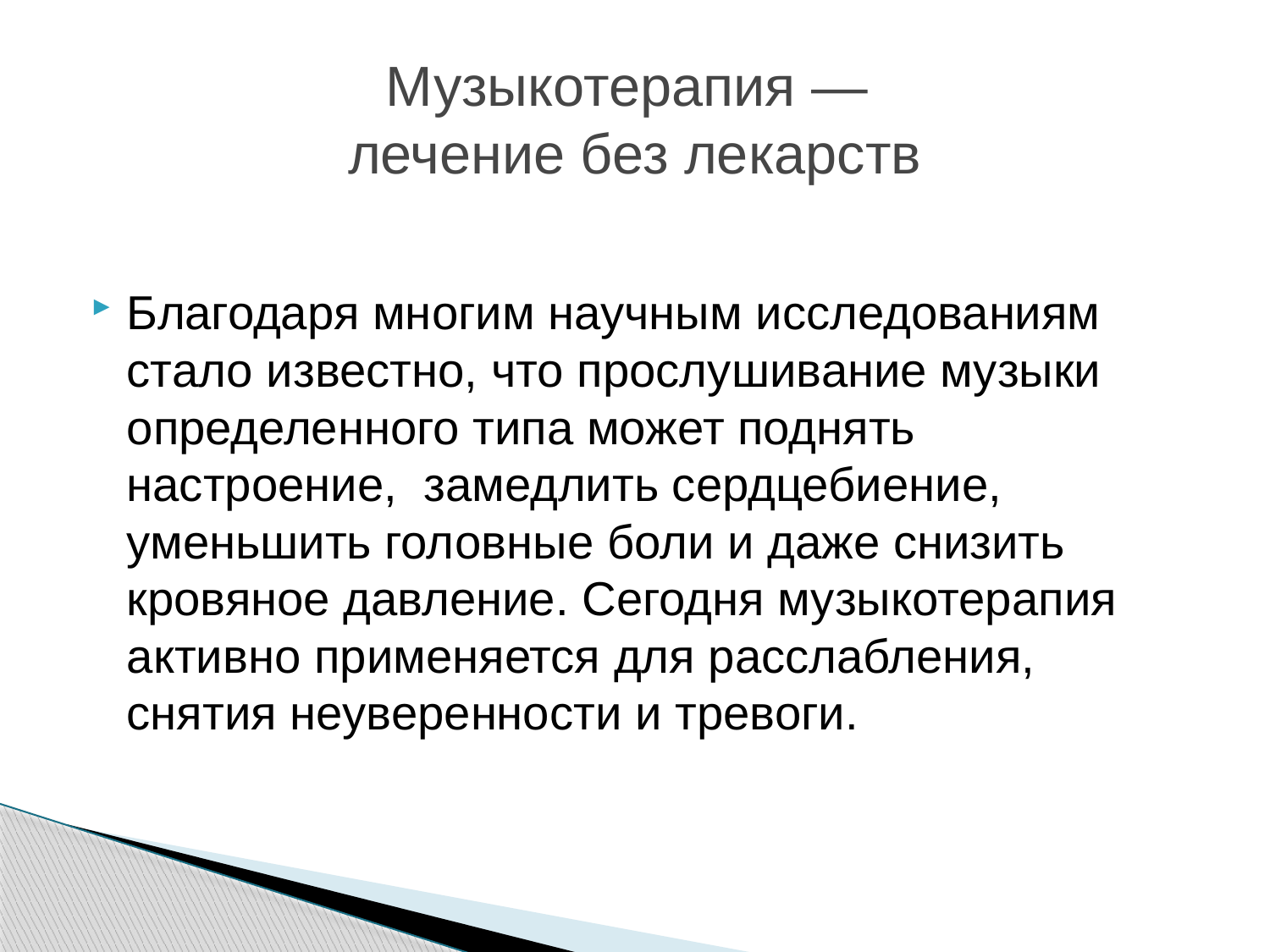

# Музыкотерапия — лечение без лекарств
Благодаря многим научным исследованиям стало известно, что прослушивание музыки определенного типа может поднять настроение,  замедлить сердцебиение, уменьшить головные боли и даже снизить кровяное давление. Сегодня музыкотерапия активно применяется для расслабления, снятия неуверенности и тревоги.